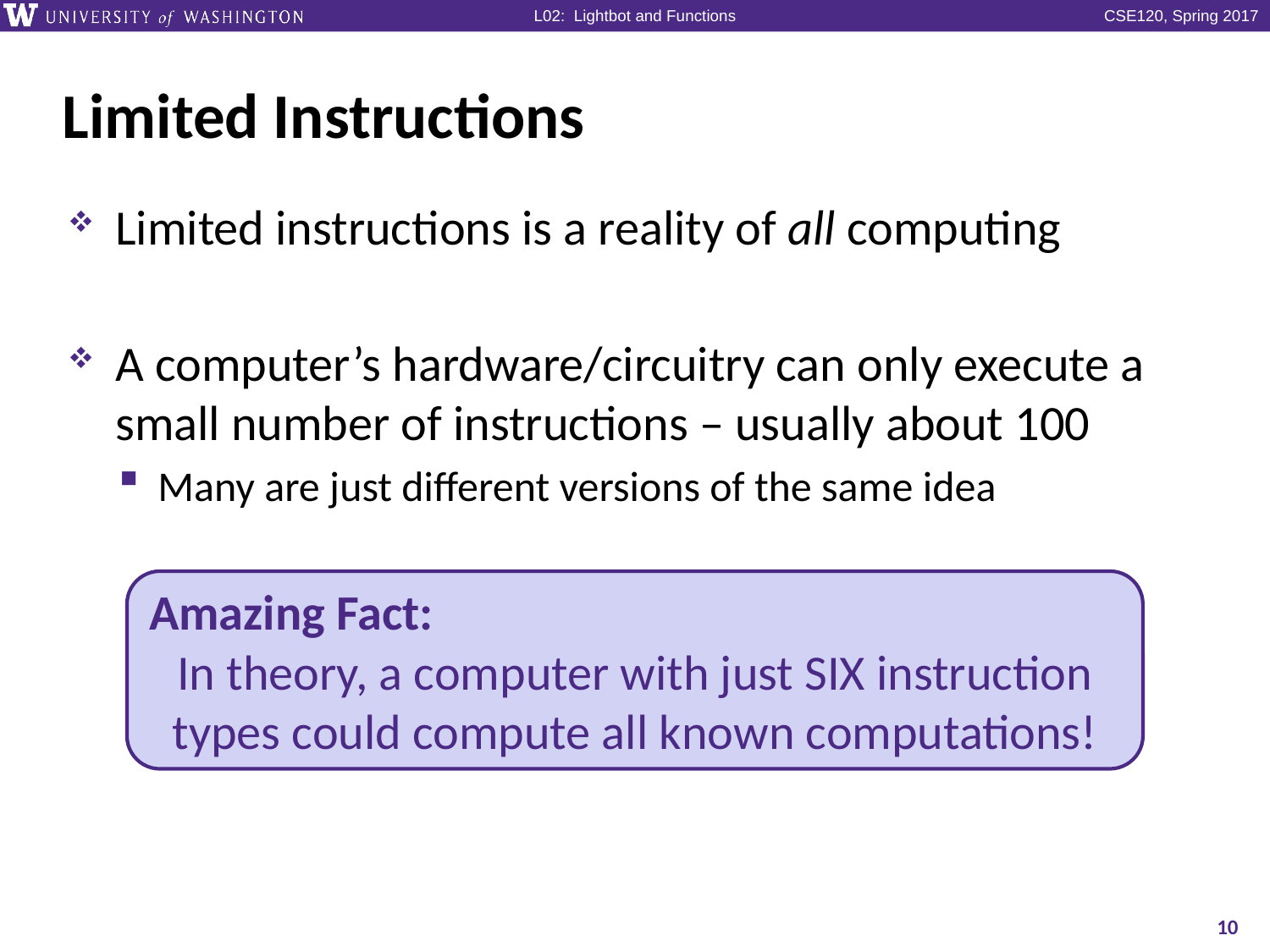

# Limited Instructions
Limited instructions is a reality of all computing

A computer’s hardware/circuitry can only execute a small number of instructions – usually about 100
Many are just different versions of the same idea
Amazing Fact:
In theory, a computer with just SIX instruction types could compute all known computations!
10